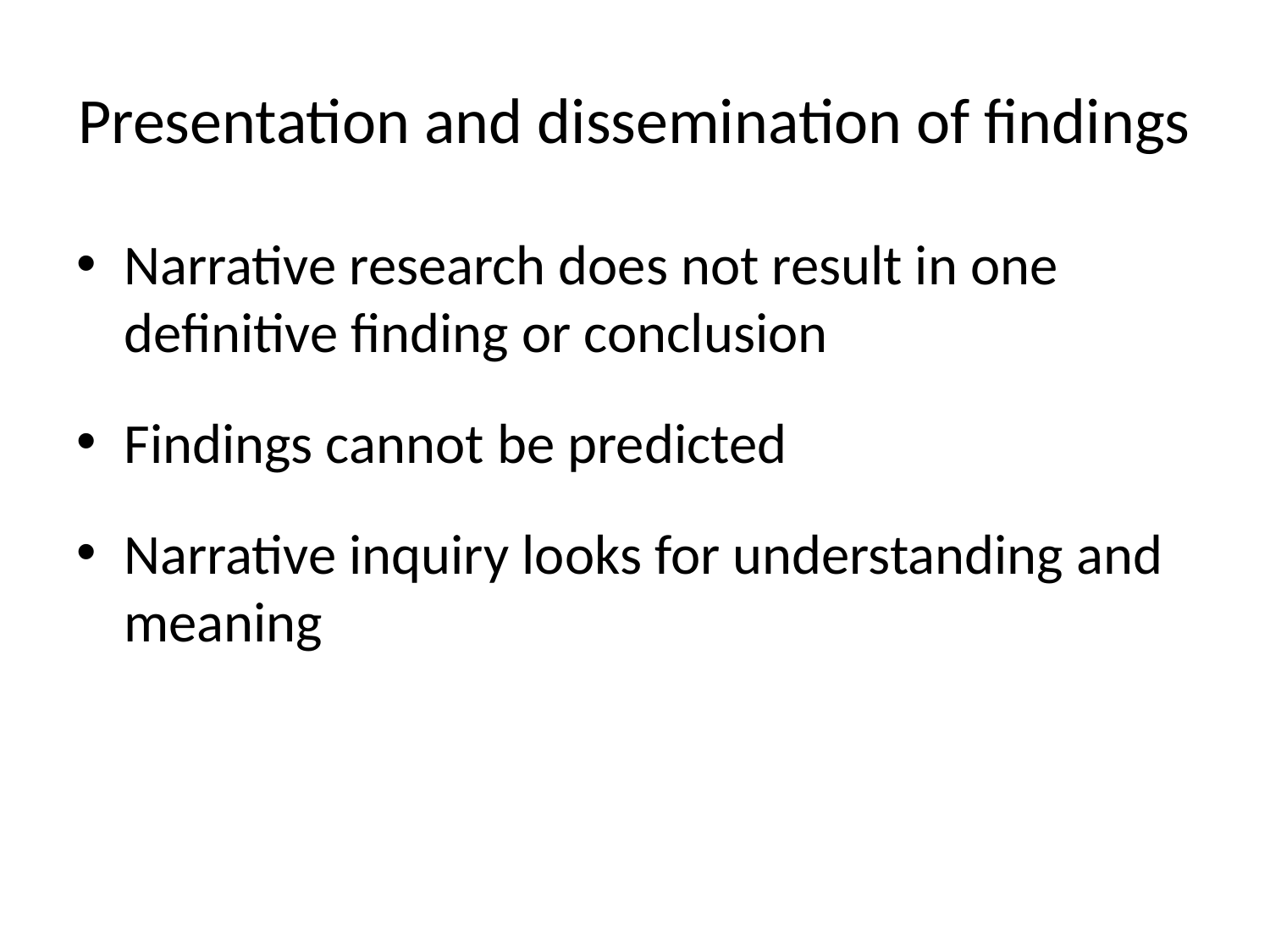

# Presentation and dissemination of findings
Narrative research does not result in one definitive finding or conclusion
Findings cannot be predicted
Narrative inquiry looks for understanding and meaning